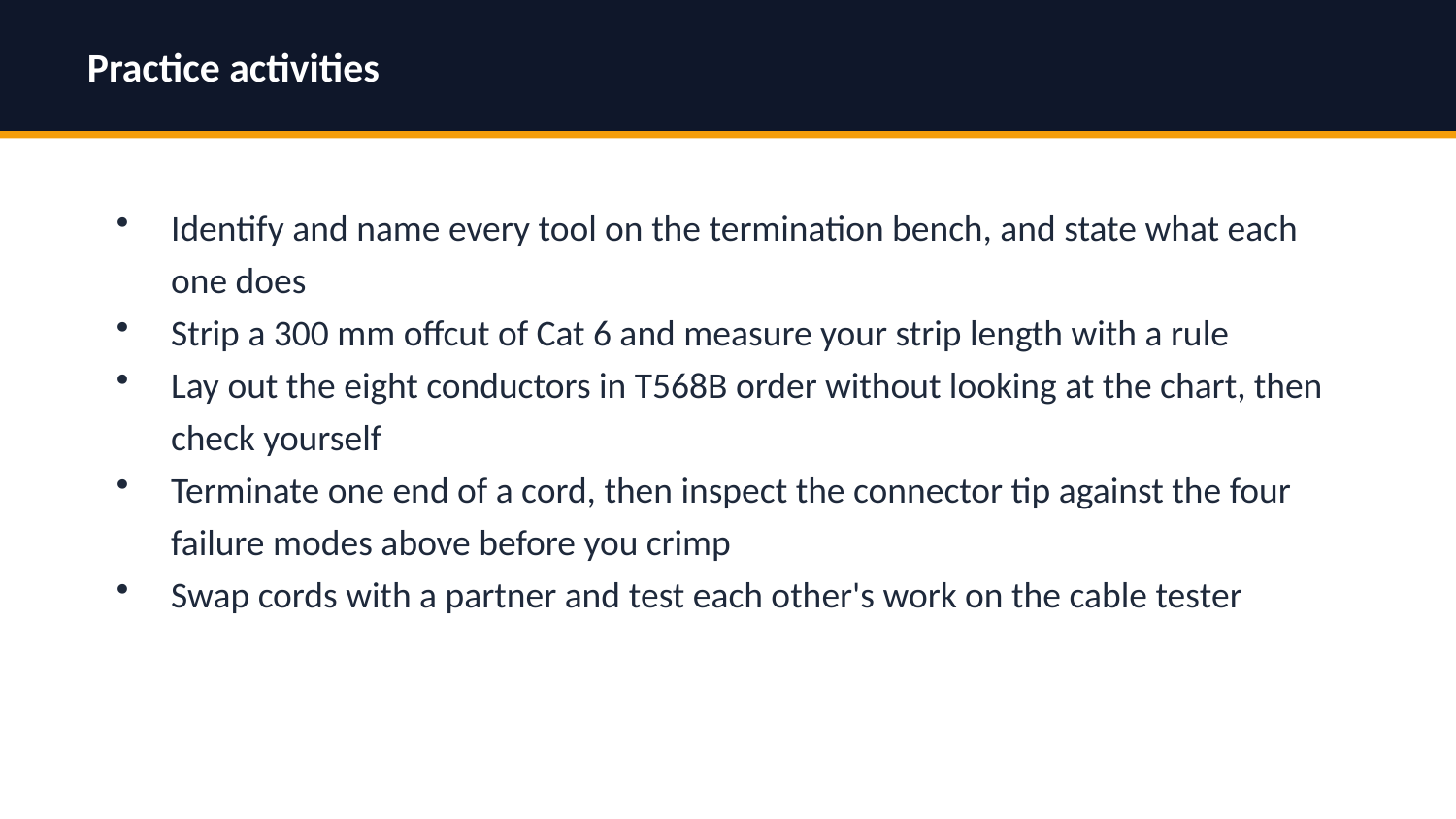

Practice activities

Identify and name every tool on the termination bench, and state what each one does
Strip a 300 mm offcut of Cat 6 and measure your strip length with a rule
Lay out the eight conductors in T568B order without looking at the chart, then check yourself
Terminate one end of a cord, then inspect the connector tip against the four failure modes above before you crimp
Swap cords with a partner and test each other's work on the cable tester